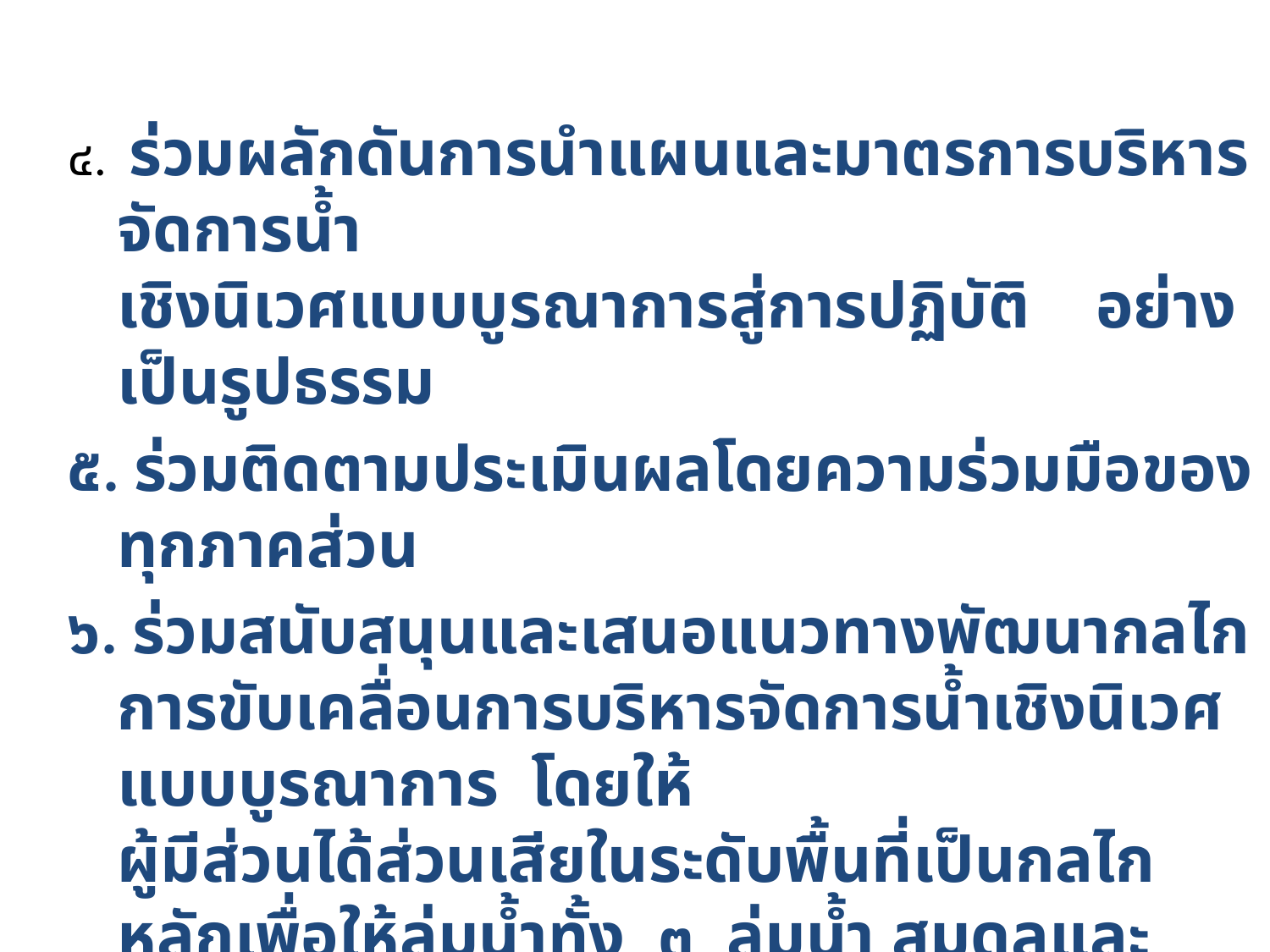

๔.  ร่วมผลักดันการนำแผนและมาตรการบริหารจัดการน้ำ
เชิงนิเวศแบบบูรณาการสู่การปฏิบัติ    อย่างเป็นรูปธรรม
๕. ร่วมติดตามประเมินผลโดยความร่วมมือของทุกภาคส่วน
๖. ร่วมสนับสนุนและเสนอแนวทางพัฒนากลไกการขับเคลื่อนการบริหารจัดการน้ำเชิงนิเวศแบบบูรณาการ  โดยให้
ผู้มีส่วนได้ส่วนเสียในระดับพื้นที่เป็นกลไกหลักเพื่อให้ลุ่มน้ำทั้ง  ๓  ลุ่มน้ำ สมดุลและยั่งยืน  เป็นสายน้ำแห่งชีวิตสืบไป